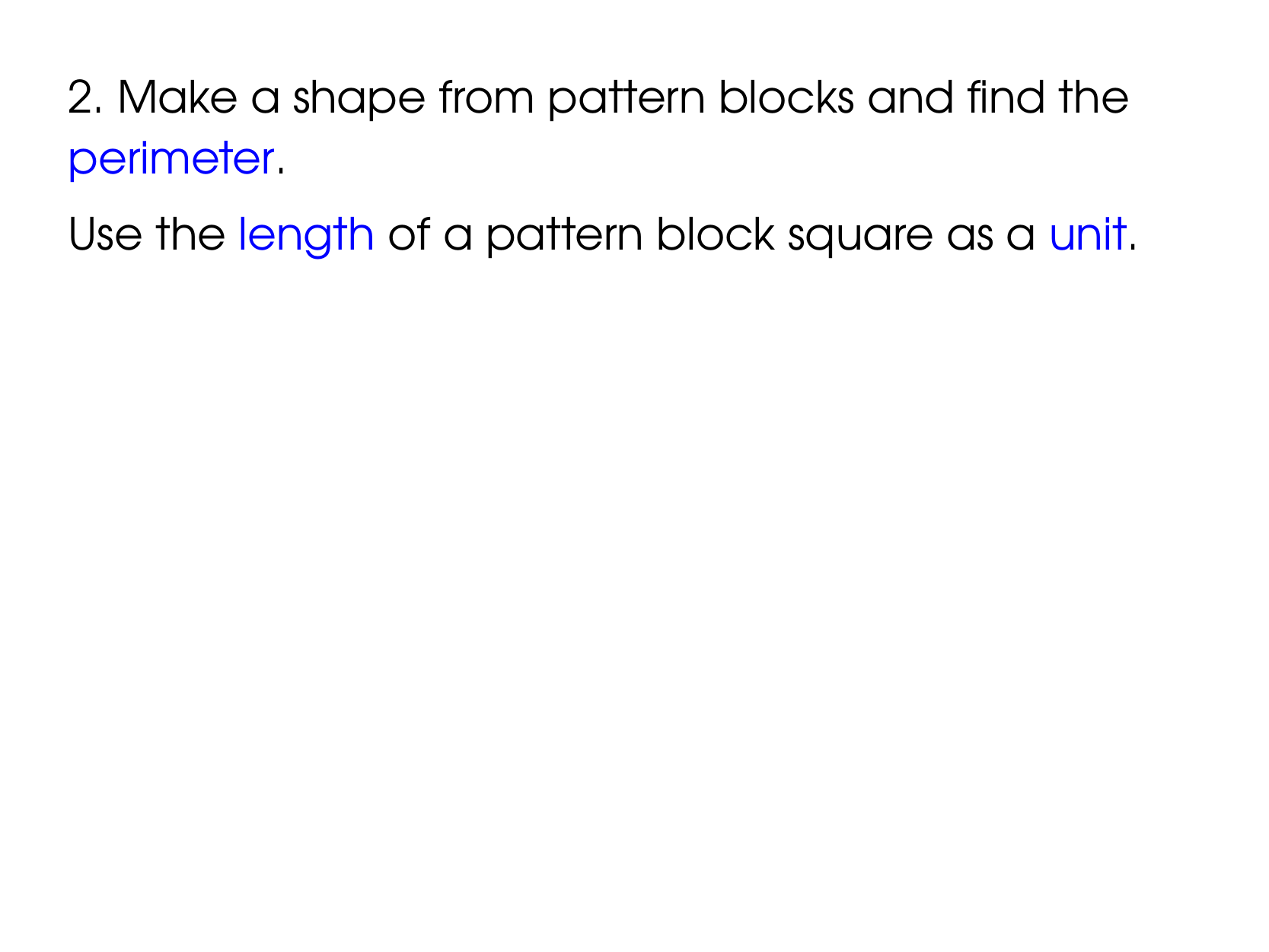

2. Make a shape from pattern blocks and find the perimeter.
Use the length of a pattern block square as a unit.